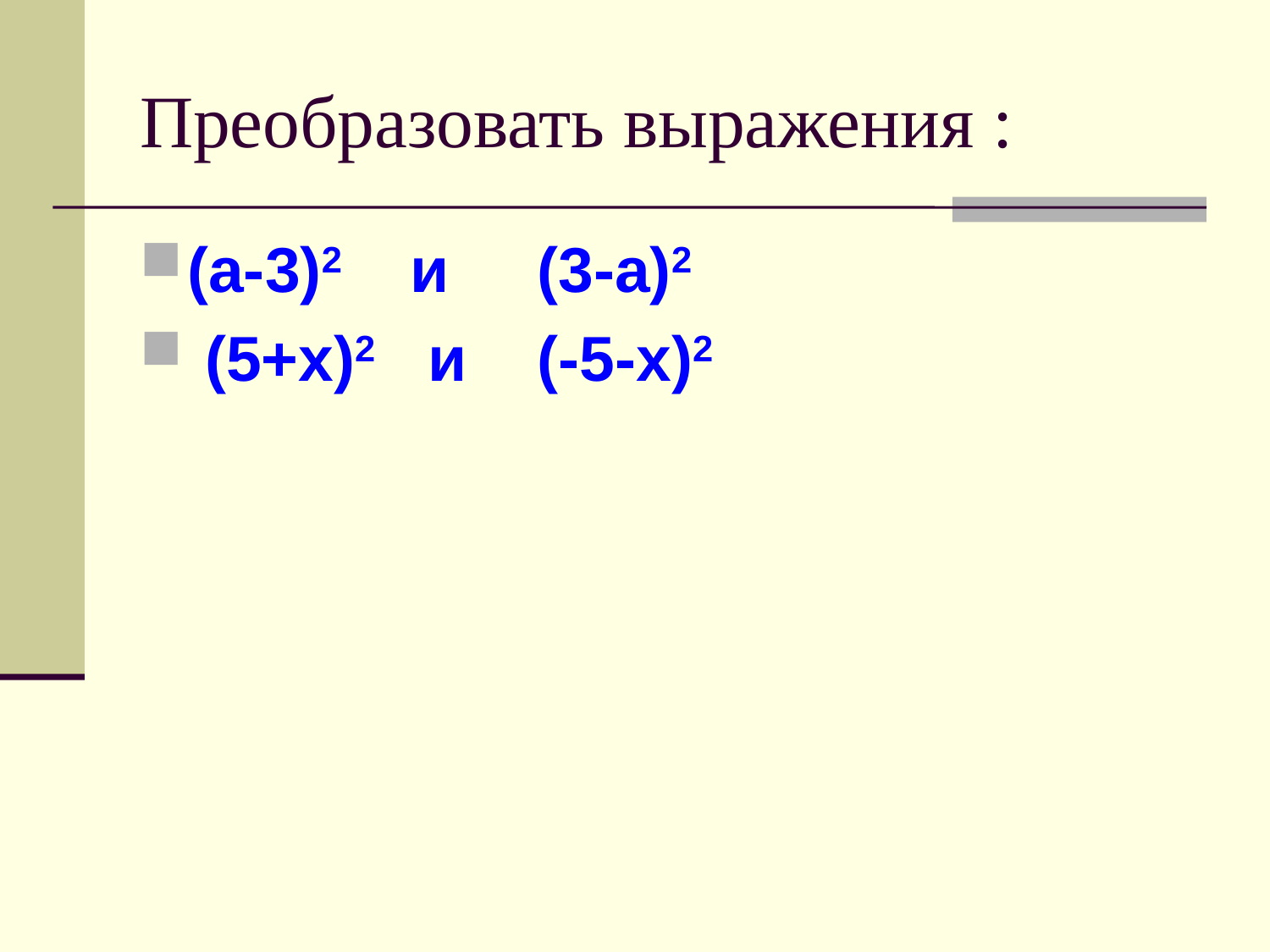

# Преобразовать выражения :
(а-3)2      и     (3-а)2
 (5+x)2   и    (-5-x)2